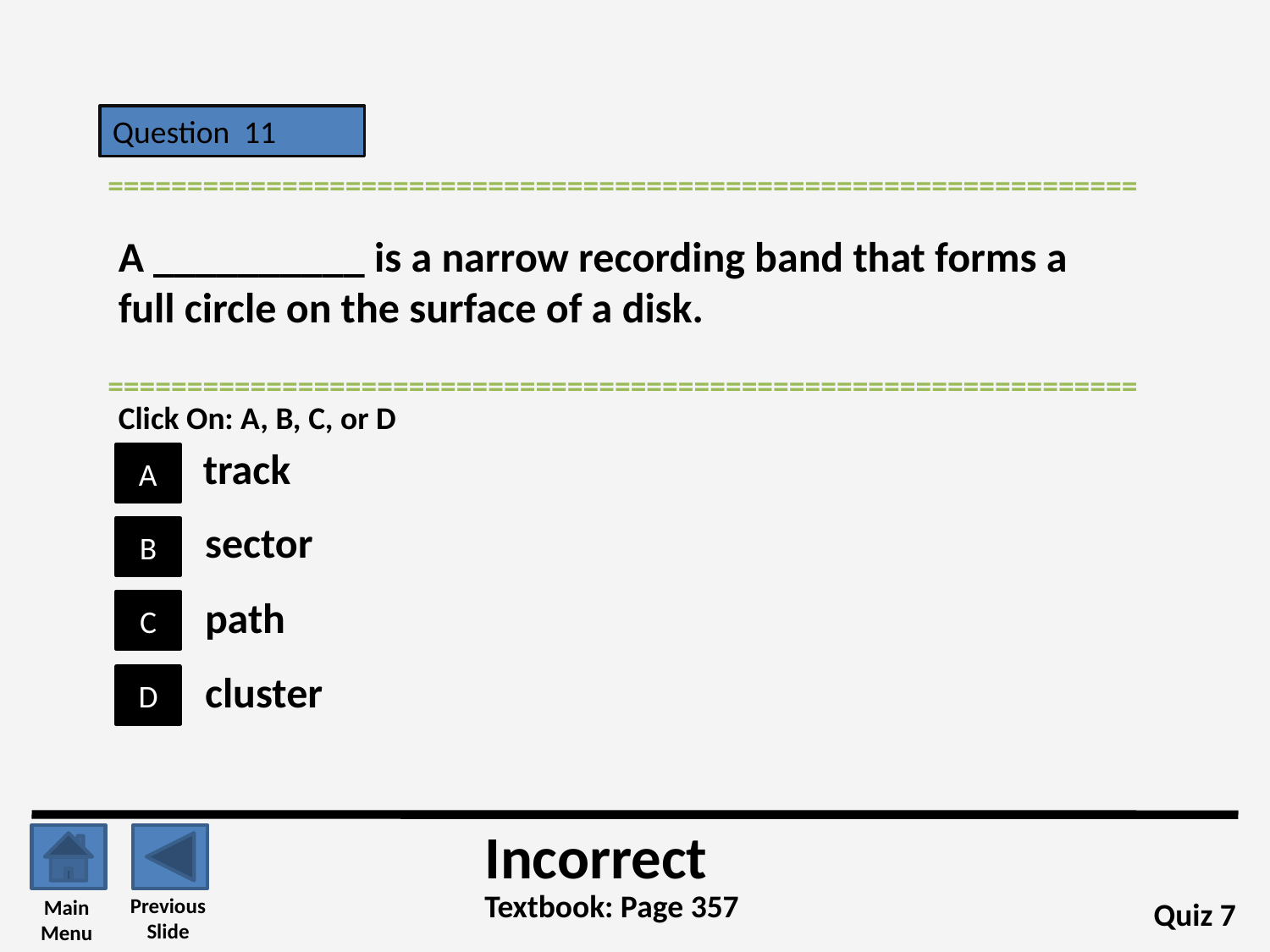

Question  11
=================================================================
A __________ is a narrow recording band that forms a full circle on the surface of a disk.
=================================================================
Click On: A, B, C, or D

track
A
sector
B
path
C
cluster
D
Incorrect

Textbook: Page 357
Previous
Slide
Main
Menu
Quiz 7